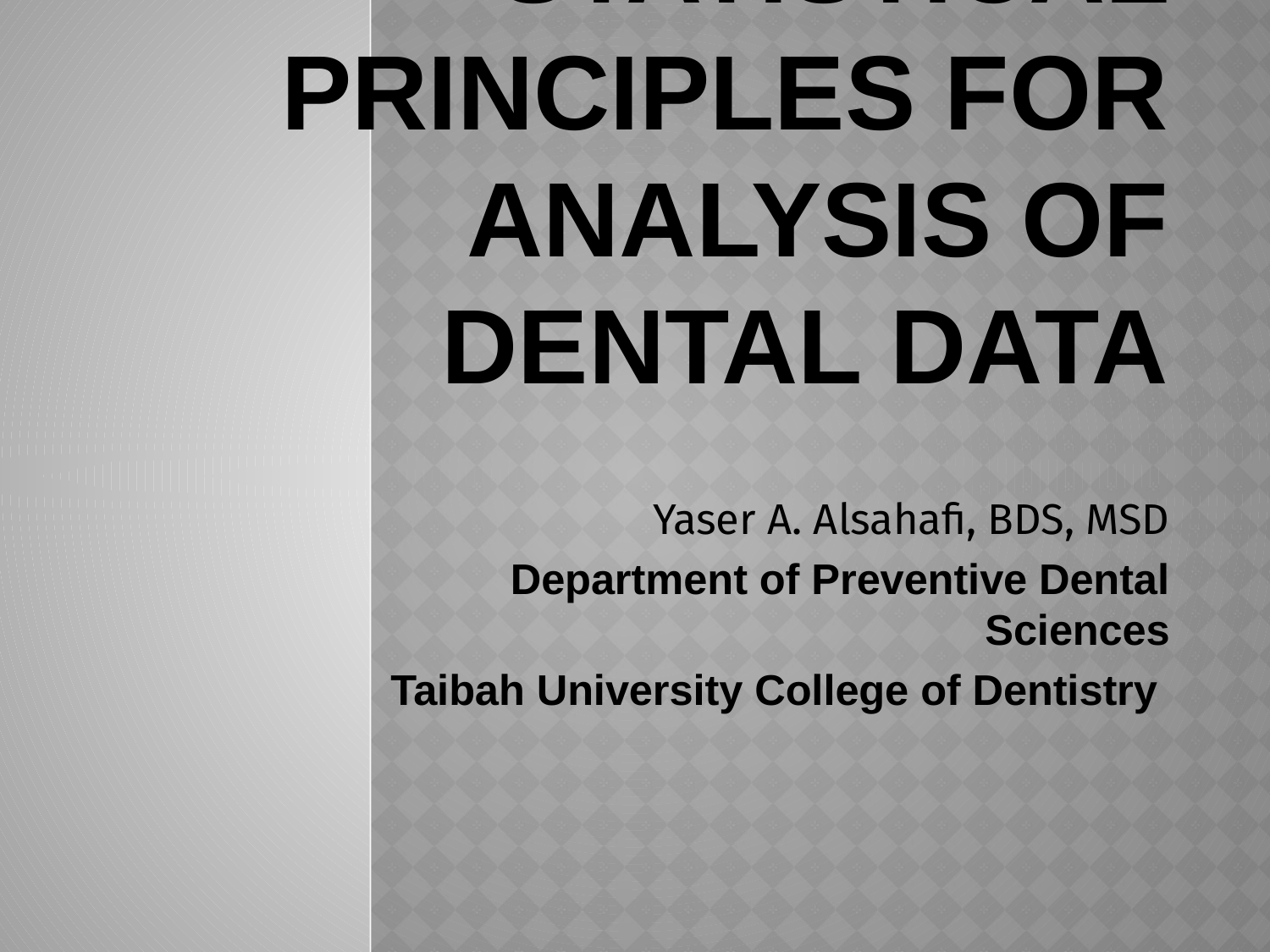

# Statistical principles for analysis of dental data
Yaser A. Alsahafi, BDS, MSD
Department of Preventive Dental Sciences
Taibah University College of Dentistry